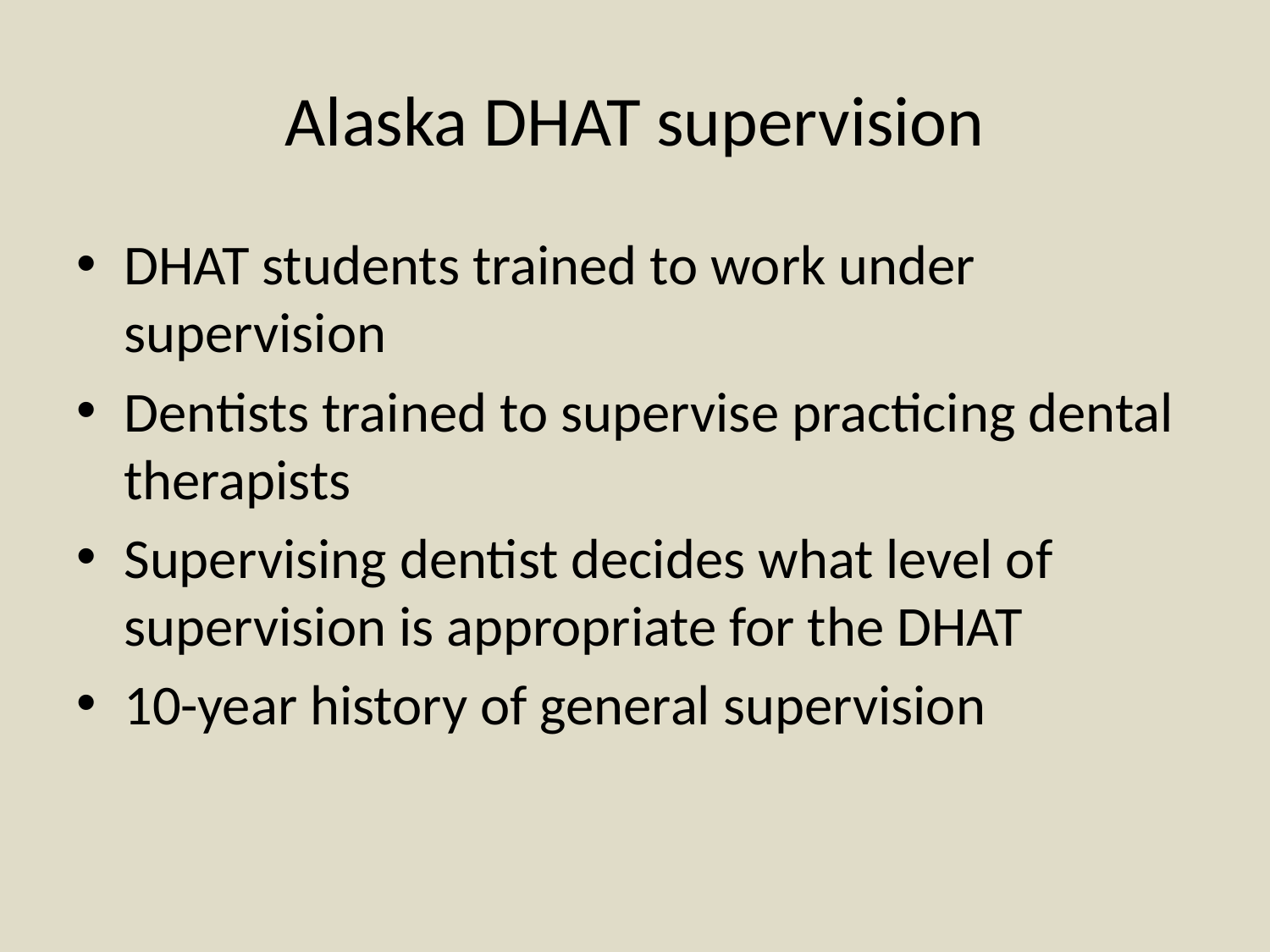

# Alaska DHAT supervision
DHAT students trained to work under supervision
Dentists trained to supervise practicing dental therapists
Supervising dentist decides what level of supervision is appropriate for the DHAT
10-year history of general supervision